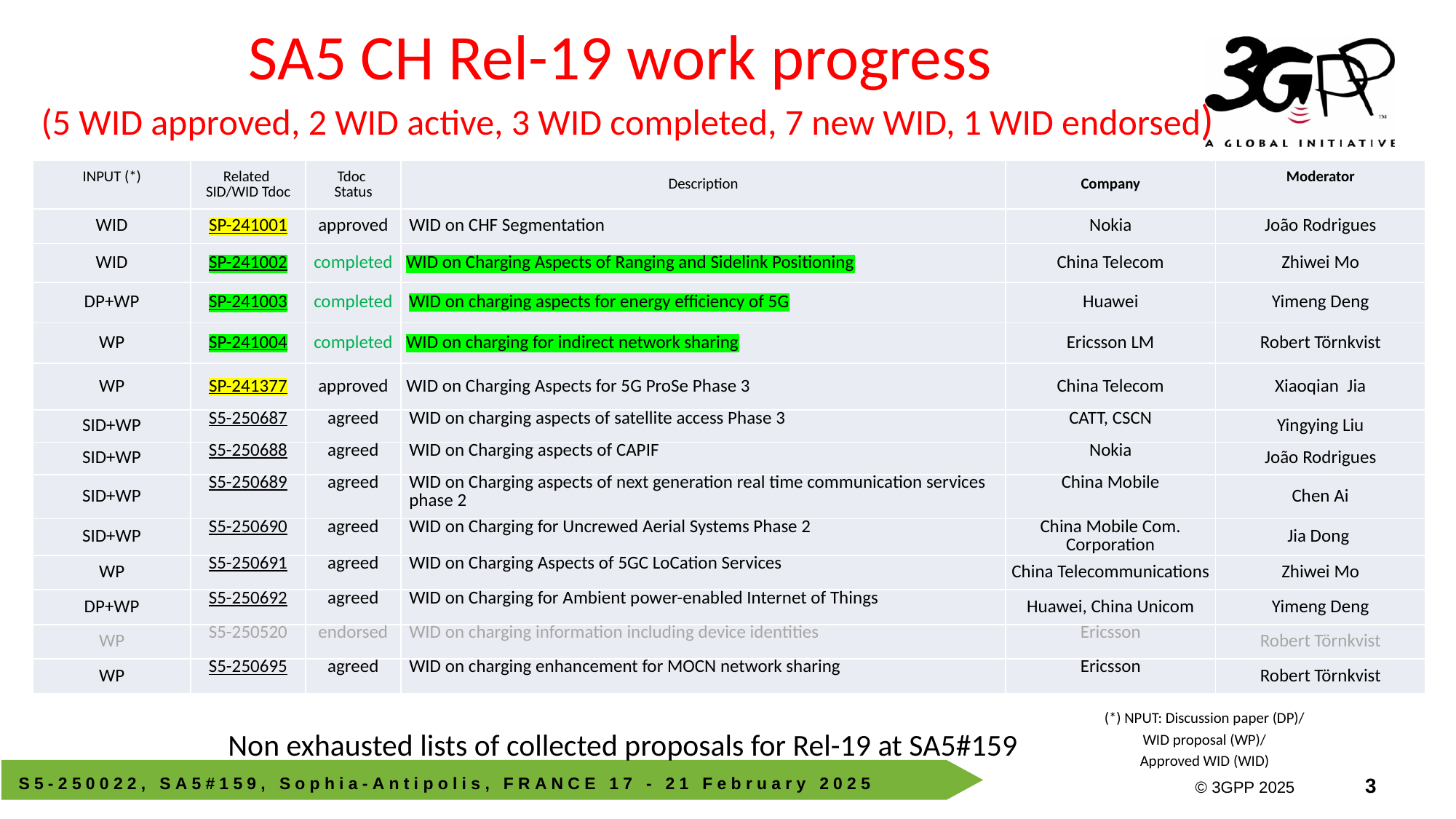

# SA5 CH Rel-19 work progress (5 WID approved, 2 WID active, 3 WID completed, 7 new WID, 1 WID endorsed)
| INPUT (\*) | Related SID/WID Tdoc | Tdoc Status | Description | Company | Moderator |
| --- | --- | --- | --- | --- | --- |
| WID | SP-241001 | approved | WID on CHF Segmentation | Nokia | João Rodrigues |
| WID | SP-241002 | completed | WID on Charging Aspects of Ranging and Sidelink Positioning | China Telecom | Zhiwei Mo |
| DP+WP | SP-241003 | completed | WID on charging aspects for energy efficiency of 5G | Huawei | Yimeng Deng |
| WP | SP-241004 | completed | WID on charging for indirect network sharing | Ericsson LM | Robert Törnkvist |
| WP | SP-241377 | approved | WID on Charging Aspects for 5G ProSe Phase 3 | China Telecom | Xiaoqian Jia |
| SID+WP | S5-250687 | agreed | WID on charging aspects of satellite access Phase 3 | CATT, CSCN | Yingying Liu |
| SID+WP | S5-250688 | agreed | WID on Charging aspects of CAPIF | Nokia | João Rodrigues |
| SID+WP | S5-250689 | agreed | WID on Charging aspects of next generation real time communication services phase 2 | China Mobile | Chen Ai |
| SID+WP | S5-250690 | agreed | WID on Charging for Uncrewed Aerial Systems Phase 2 | China Mobile Com. Corporation | Jia Dong |
| WP | S5-250691 | agreed | WID on Charging Aspects of 5GC LoCation Services | China Telecommunications | Zhiwei Mo |
| DP+WP | S5-250692 | agreed | WID on Charging for Ambient power-enabled Internet of Things | Huawei, China Unicom | Yimeng Deng |
| WP | S5-250520 | endorsed | WID on charging information including device identities | Ericsson | Robert Törnkvist |
| WP | S5-250695 | agreed | WID on charging enhancement for MOCN network sharing | Ericsson | Robert Törnkvist |
(*) NPUT: Discussion paper (DP)/
WID proposal (WP)/
Approved WID (WID)

Non exhausted lists of collected proposals for Rel-19 at SA5#159